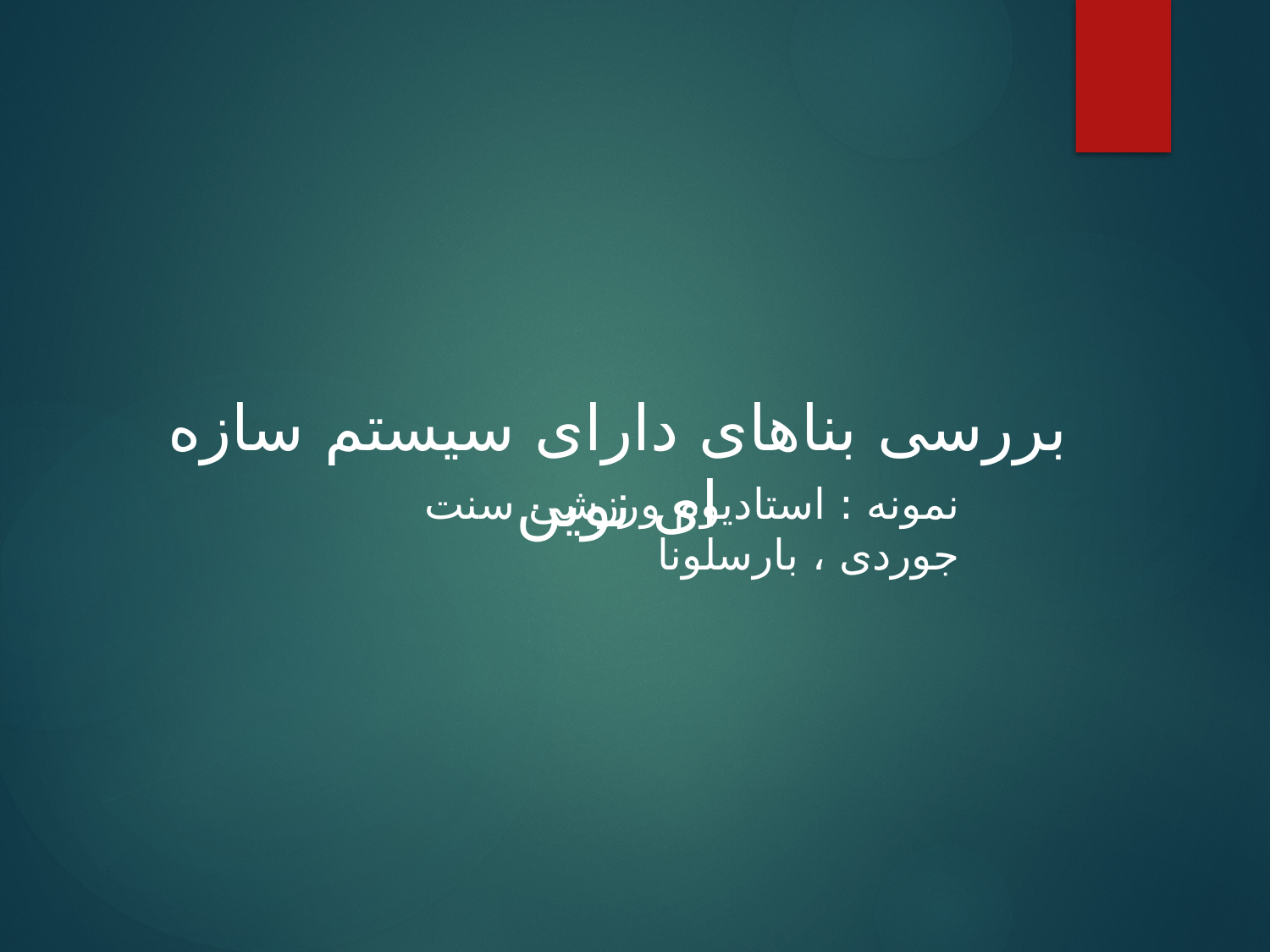

بررسی بناهای دارای سیستم سازه ای نوین
نمونه : استادیوم ورزشی سنت جوردی ، بارسلونا